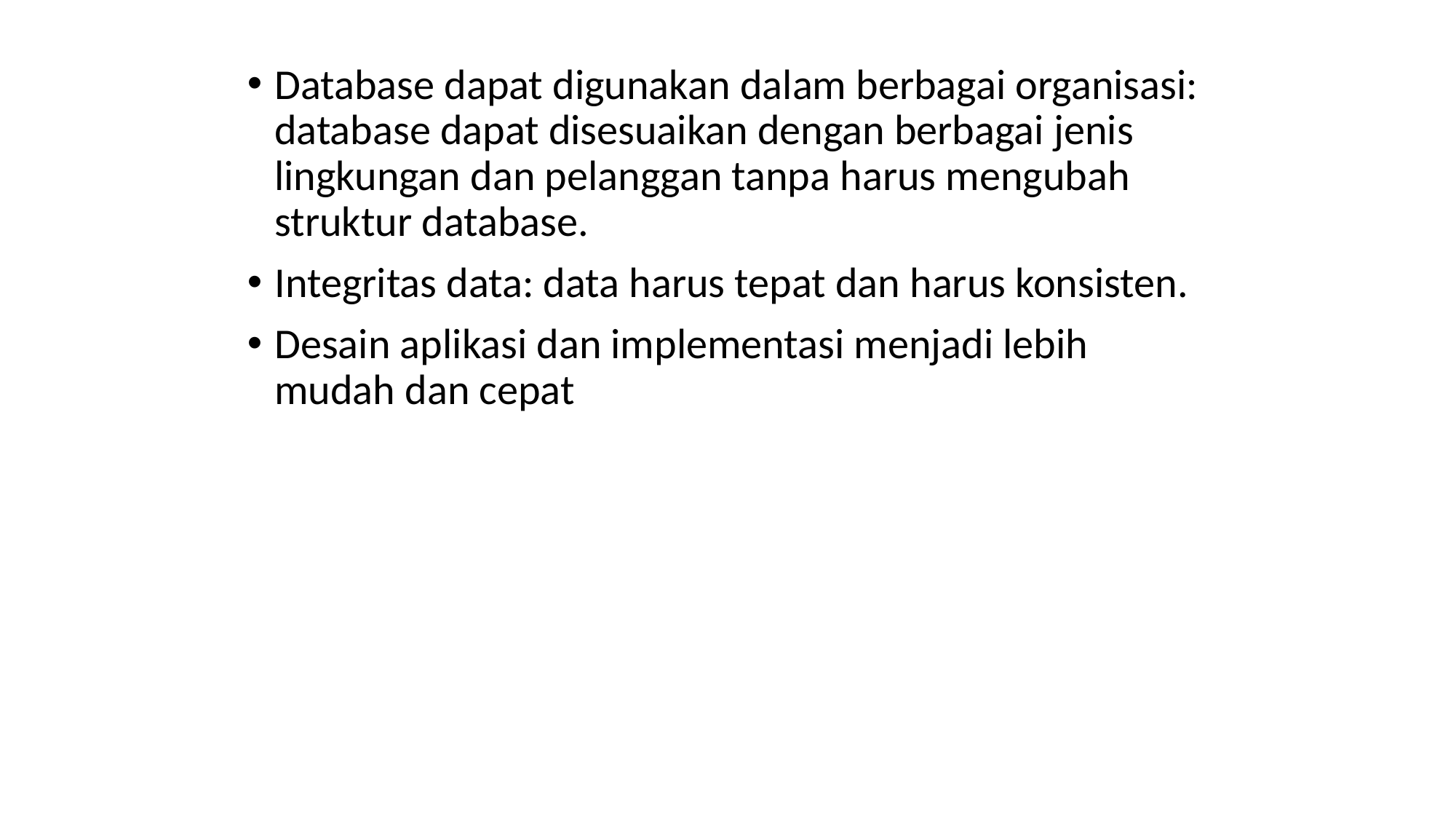

Database dapat digunakan dalam berbagai organisasi: database dapat disesuaikan dengan berbagai jenis lingkungan dan pelanggan tanpa harus mengubah struktur database.
Integritas data: data harus tepat dan harus konsisten.
Desain aplikasi dan implementasi menjadi lebih mudah dan cepat